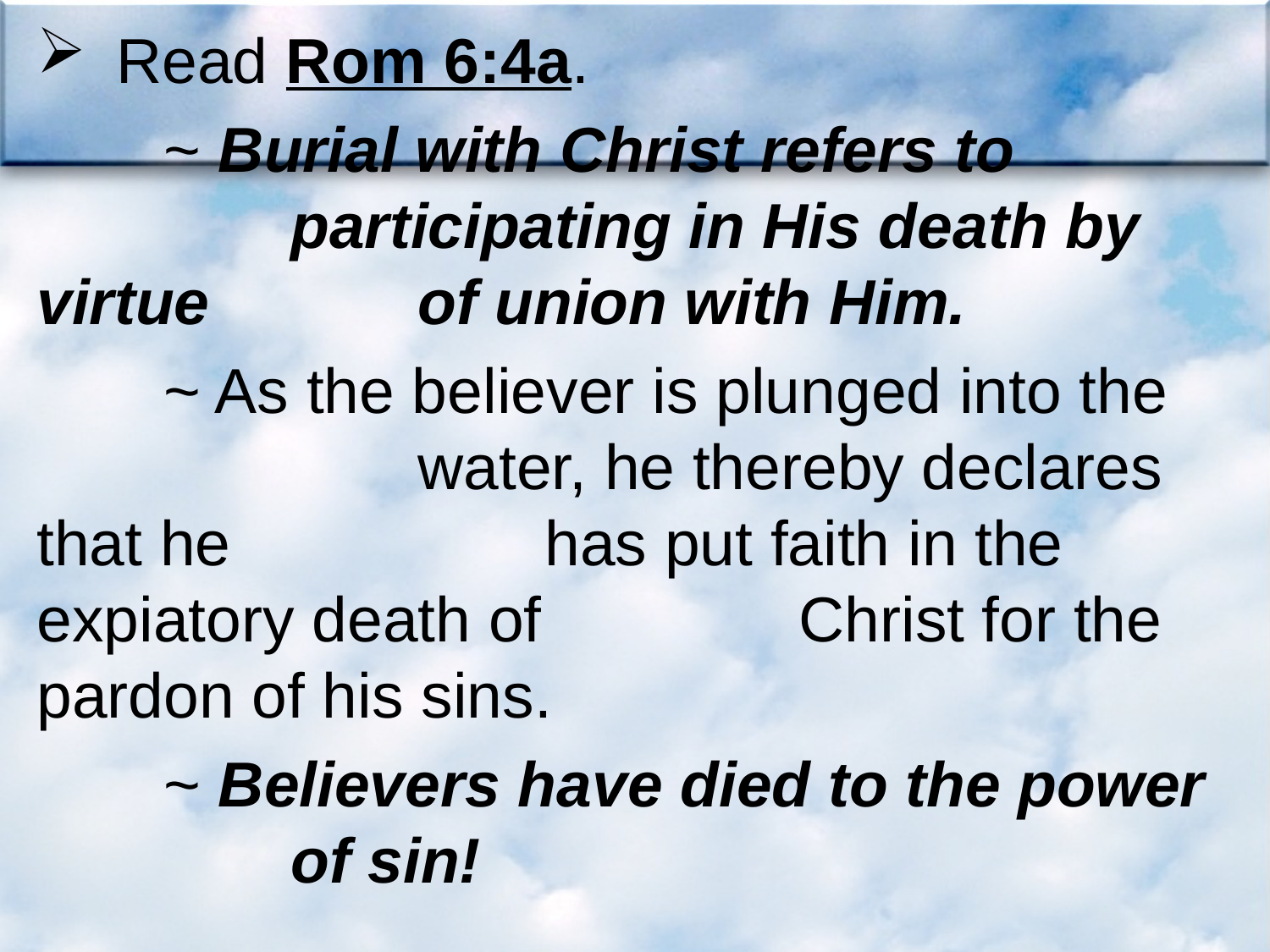

Read Rom 6:4a.
	~ Burial with Christ refers to 				participating in His death by virtue 		of union with Him.
	~ As the believer is plunged into the 			water, he thereby declares that he 			has put faith in the expiatory death of 		Christ for the pardon of his sins.
	~ Believers have died to the power 		of sin!